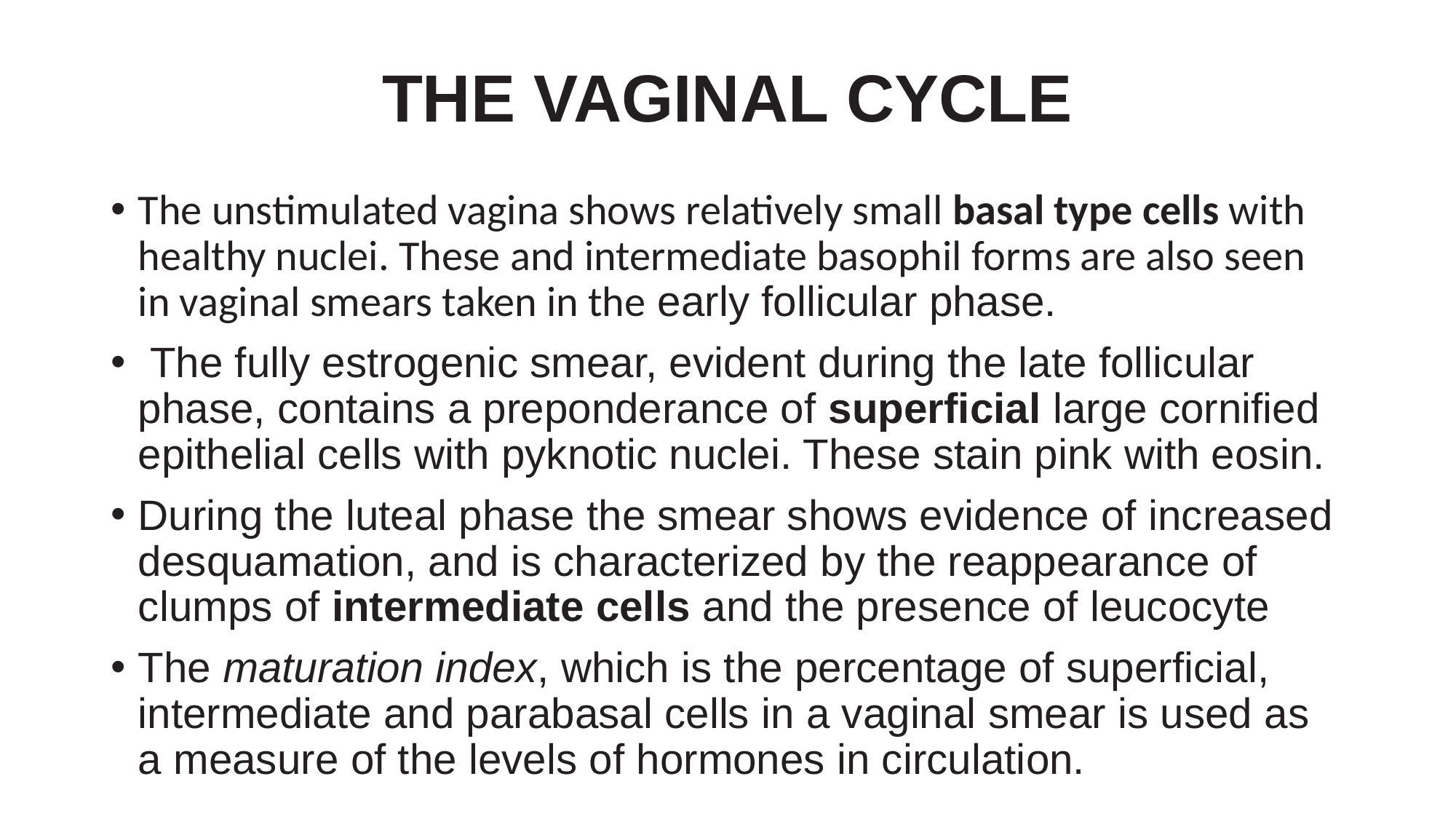

# THE VAGINAL CYCLE
The unstimulated vagina shows relatively small basal type cells with healthy nuclei. These and intermediate basophil forms are also seen in vaginal smears taken in the early follicular phase.
 The fully estrogenic smear, evident during the late follicular phase, contains a preponderance of superficial large cornified epithelial cells with pyknotic nuclei. These stain pink with eosin.
During the luteal phase the smear shows evidence of increased desquamation, and is characterized by the reappearance of clumps of intermediate cells and the presence of leucocyte
The maturation index, which is the percentage of superficial, intermediate and parabasal cells in a vaginal smear is used as a measure of the levels of hormones in circulation.